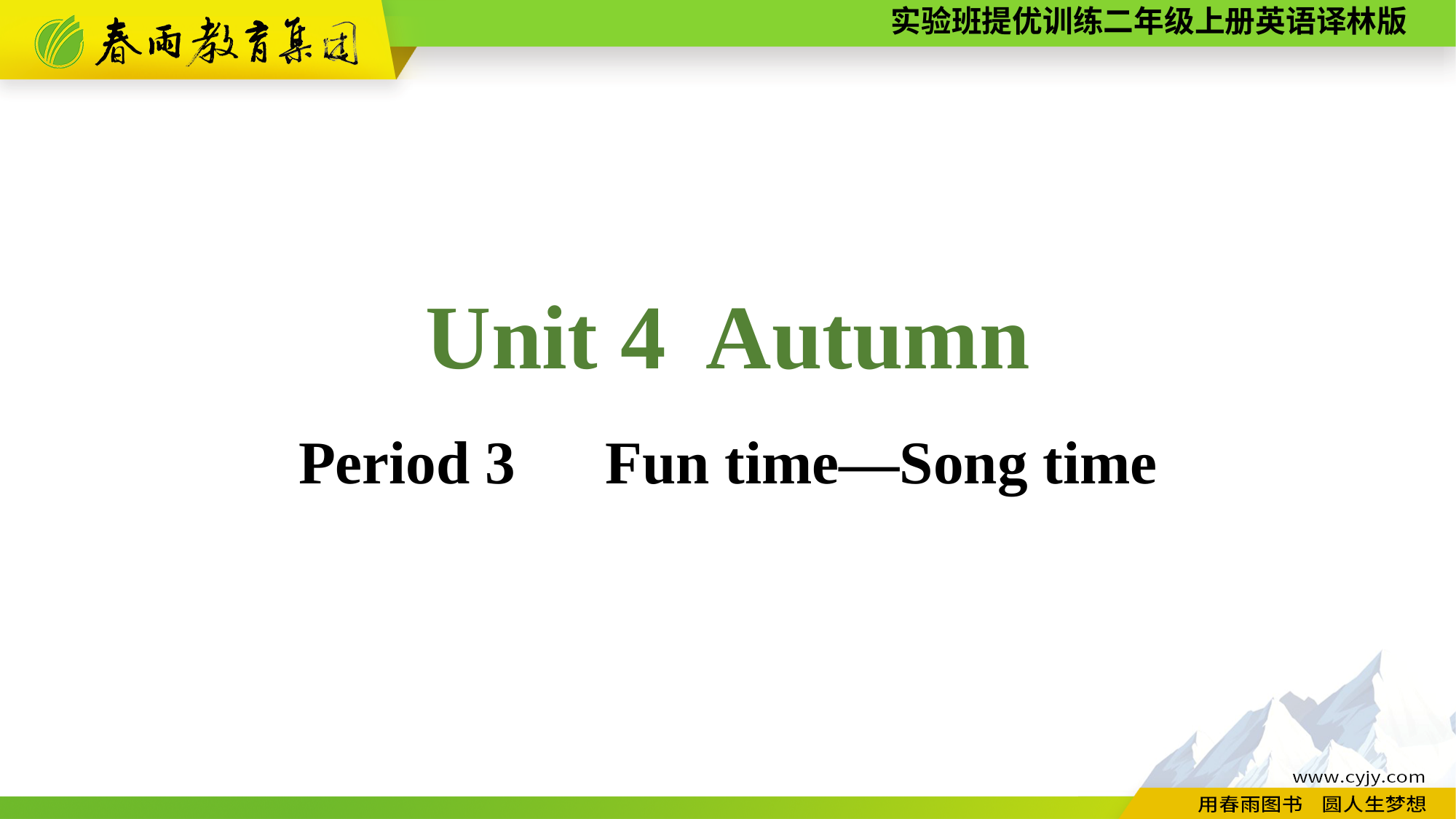

Unit 4  Autumn
Period 3　Fun time—Song time